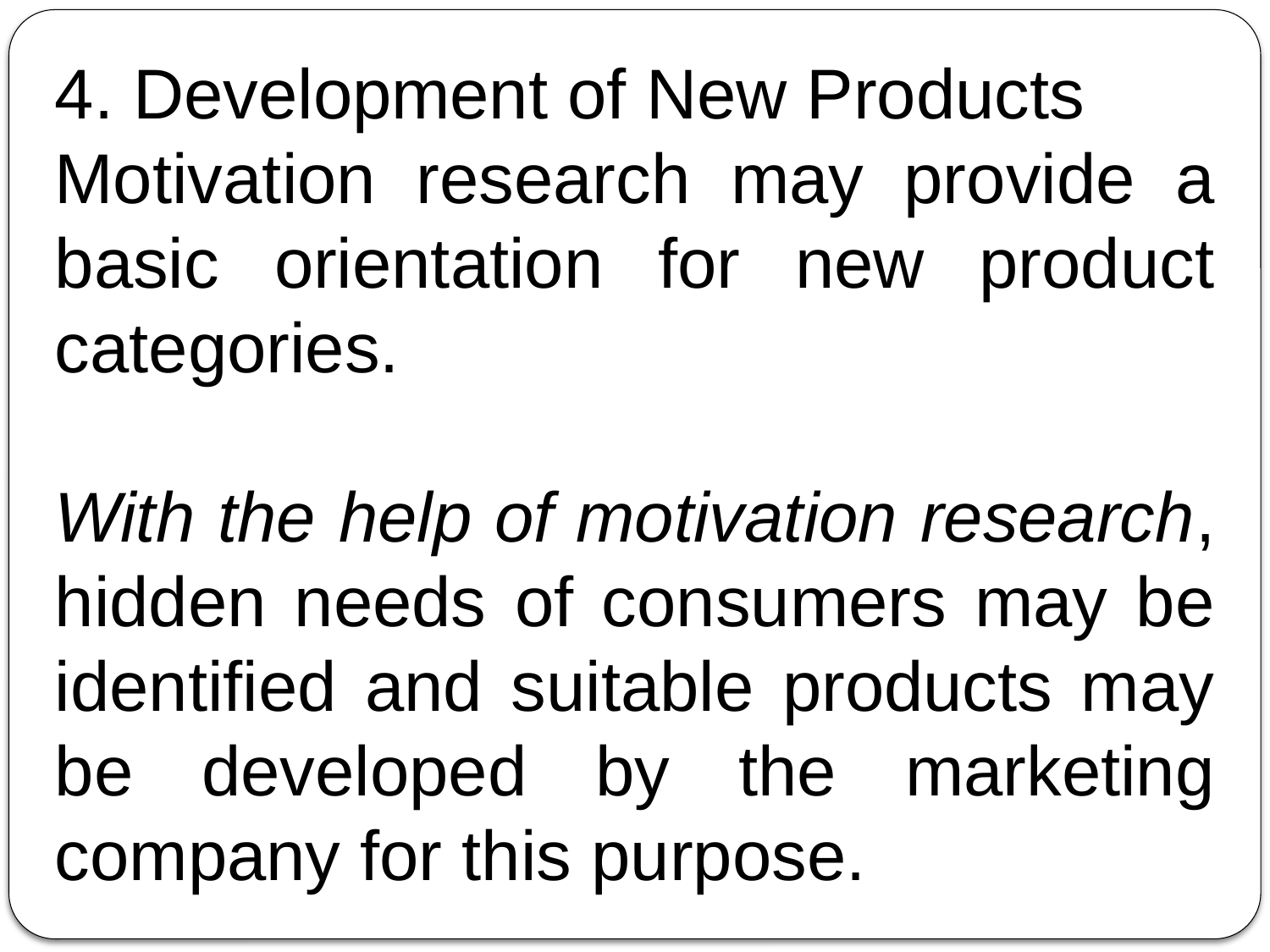

4. Development of New Products
Motivation research may provide a basic orientation for new product categories.

With the help of motivation research, hidden needs of consumers may be identified and suitable products may be developed by the marketing company for this purpose.